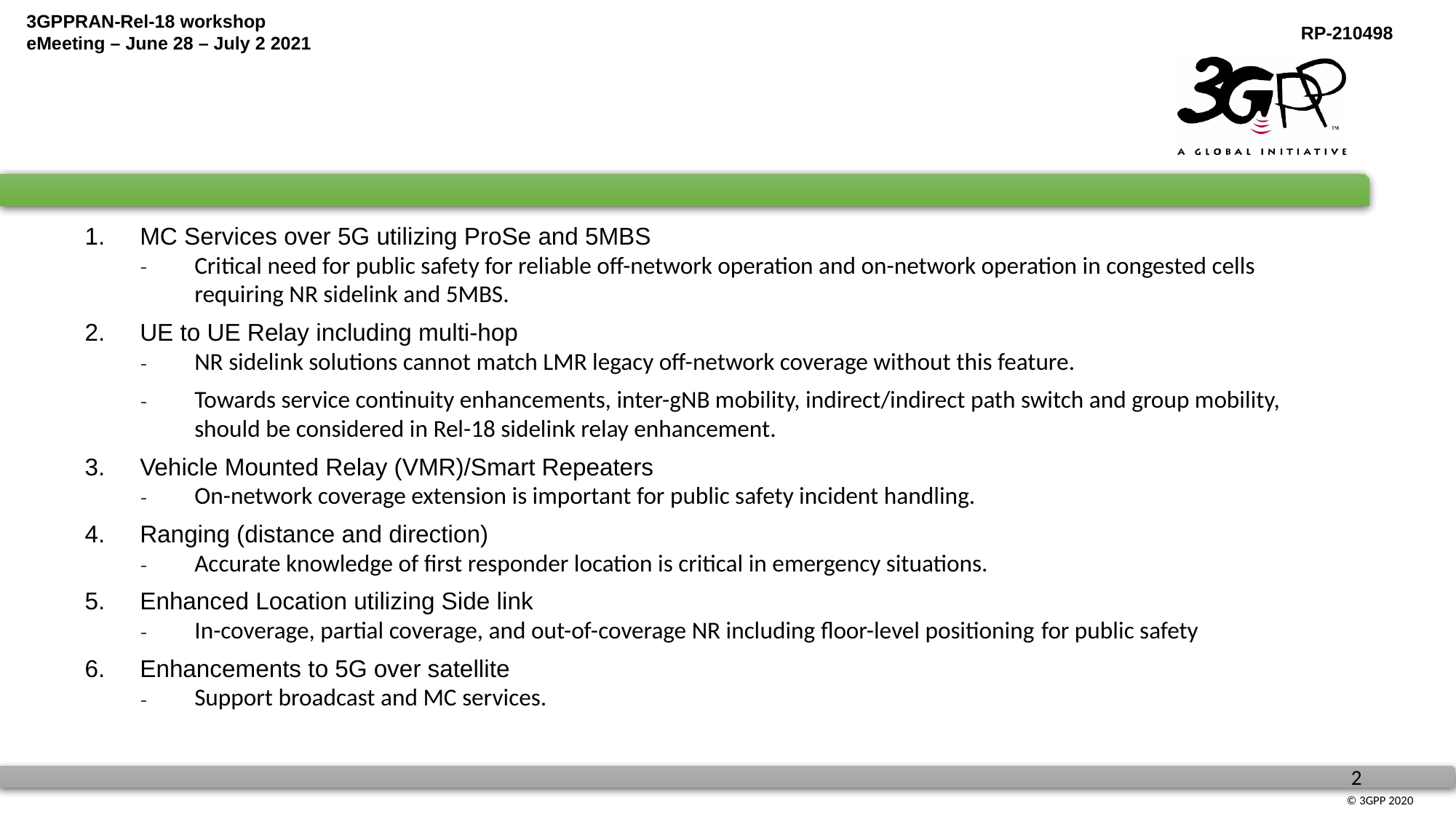

MC Services over 5G utilizing ProSe and 5MBS
Critical need for public safety for reliable off-network operation and on-network operation in congested cells requiring NR sidelink and 5MBS.
UE to UE Relay including multi-hop
NR sidelink solutions cannot match LMR legacy off-network coverage without this feature.
Towards service continuity enhancements, inter-gNB mobility, indirect/indirect path switch and group mobility, should be considered in Rel-18 sidelink relay enhancement.
Vehicle Mounted Relay (VMR)/Smart Repeaters
On-network coverage extension is important for public safety incident handling.
Ranging (distance and direction)
Accurate knowledge of first responder location is critical in emergency situations.
Enhanced Location utilizing Side link
In-coverage, partial coverage, and out-of-coverage NR including floor-level positioning for public safety
Enhancements to 5G over satellite
Support broadcast and MC services.